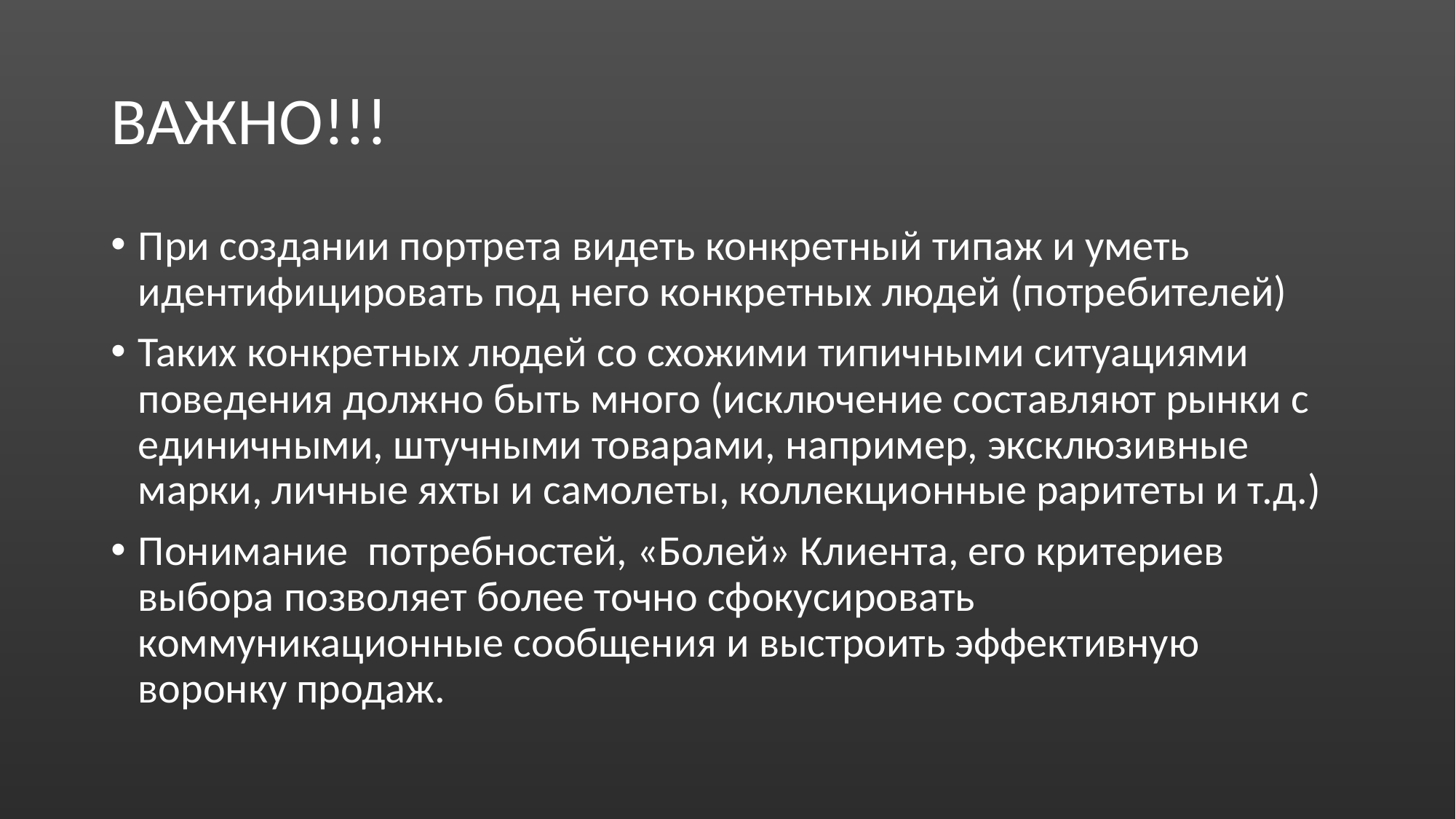

# ВАЖНО!!!
При создании портрета видеть конкретный типаж и уметь идентифицировать под него конкретных людей (потребителей)
Таких конкретных людей со схожими типичными ситуациями поведения должно быть много (исключение составляют рынки с единичными, штучными товарами, например, эксклюзивные марки, личные яхты и самолеты, коллекционные раритеты и т.д.)
Понимание  потребностей, «Болей» Клиента, его критериев выбора позволяет более точно сфокусировать коммуникационные сообщения и выстроить эффективную воронку продаж.